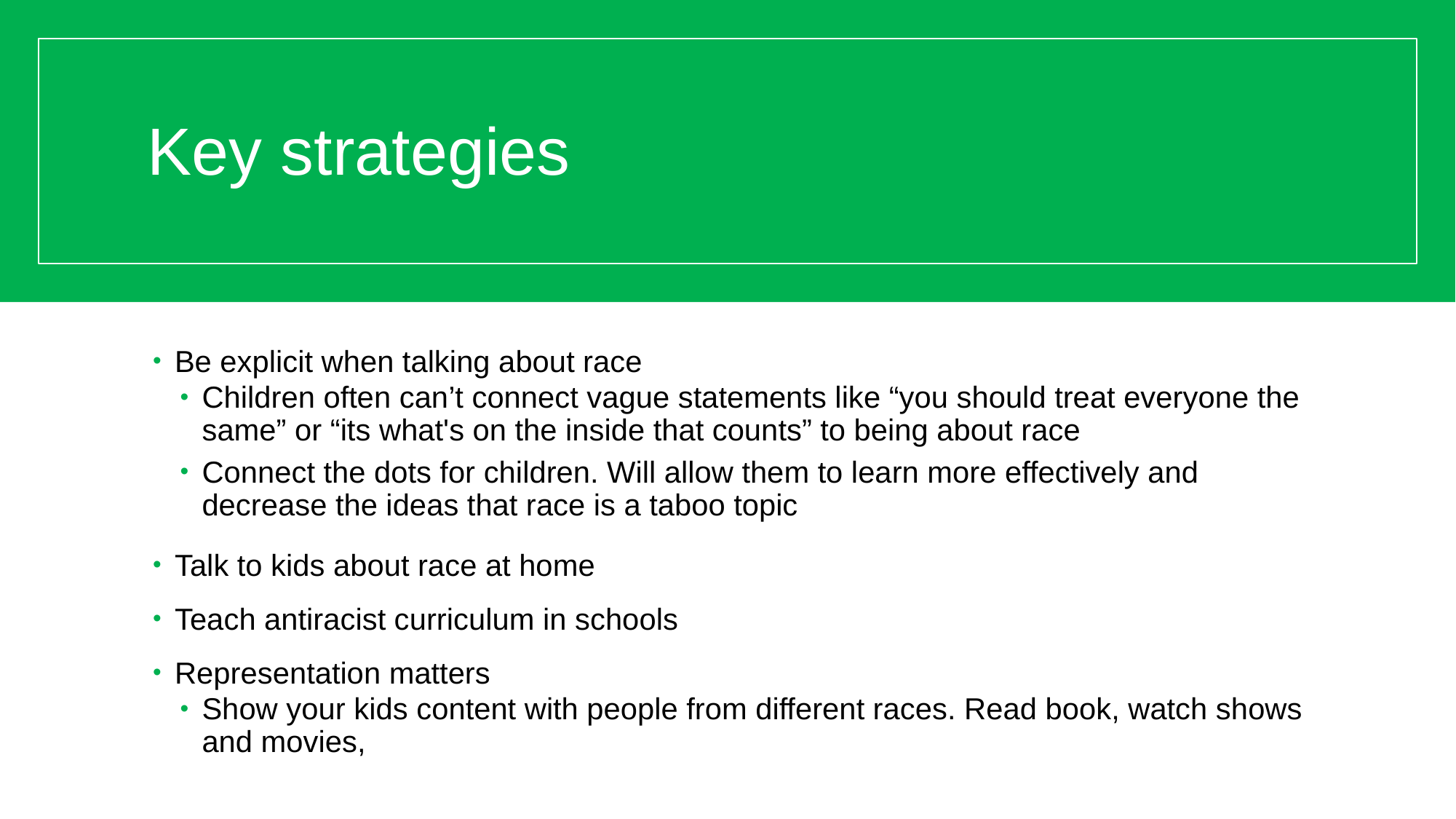

# Key strategies

Be explicit when talking about race
Children often can’t connect vague statements like “you should treat everyone the same” or “its what's on the inside that counts” to being about race
Connect the dots for children. Will allow them to learn more effectively and decrease the ideas that race is a taboo topic
Talk to kids about race at home
Teach antiracist curriculum in schools
Representation matters
Show your kids content with people from different races. Read book, watch shows and movies,